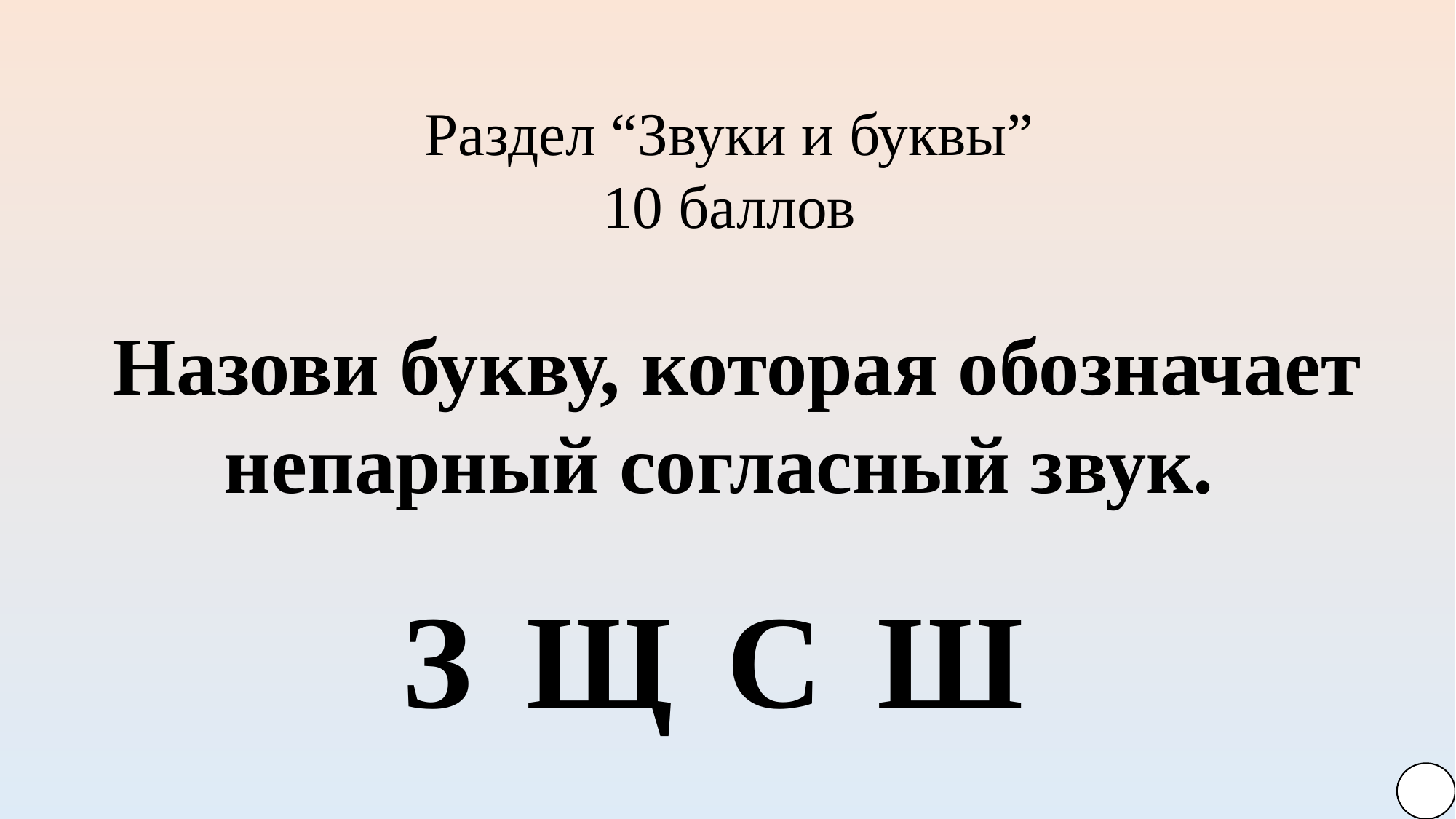

Раздел “Звуки и буквы”
10 баллов

 Назови букву, которая обозначает непарный согласный звук.
З
Щ
С
Ш